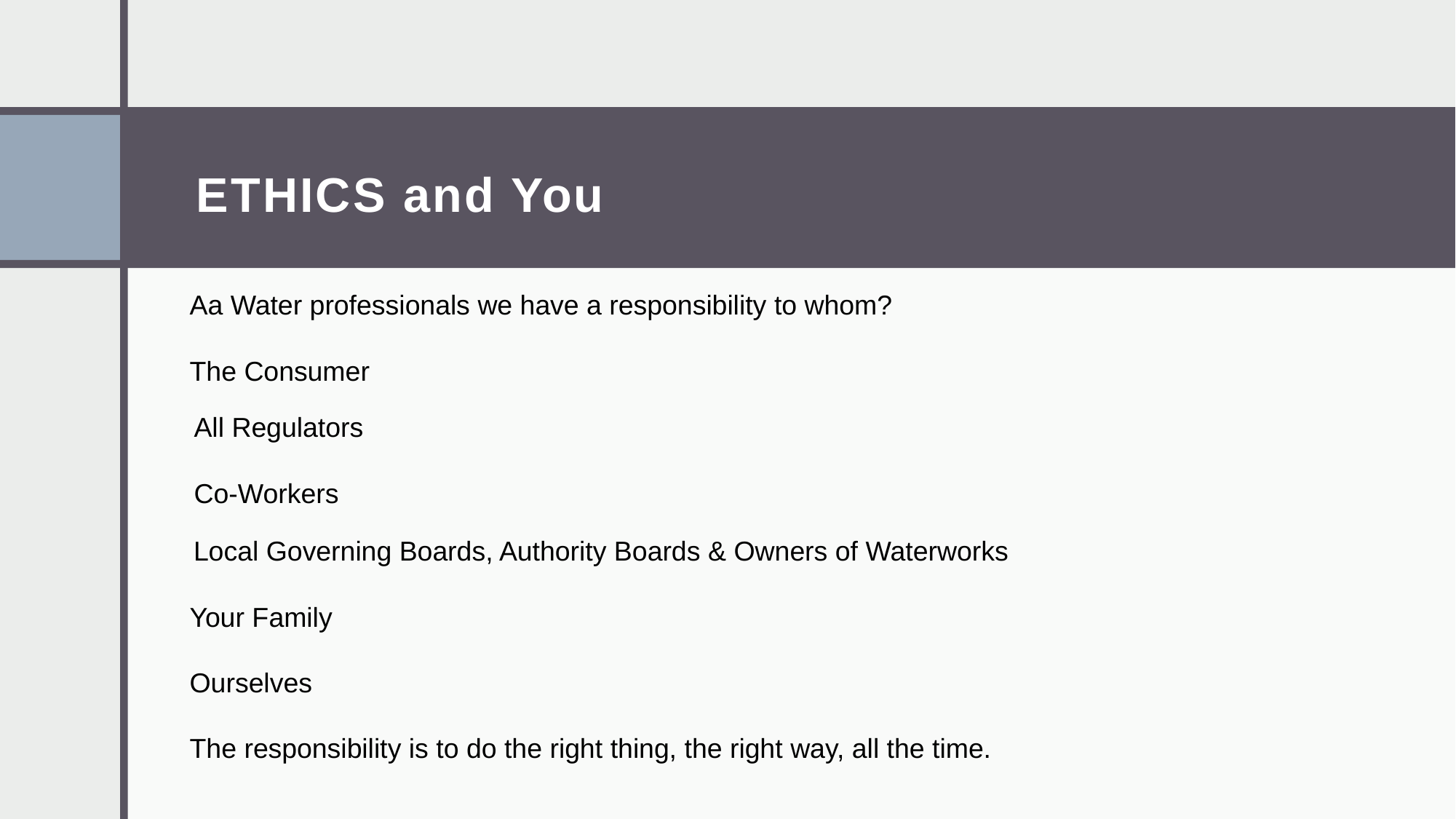

# ETHICS and You
Aa Water professionals we have a responsibility to whom?
The Consumer
All Regulators
Co-Workers
Local Governing Boards, Authority Boards & Owners of Waterworks
Your Family
Ourselves
The responsibility is to do the right thing, the right way, all the time.